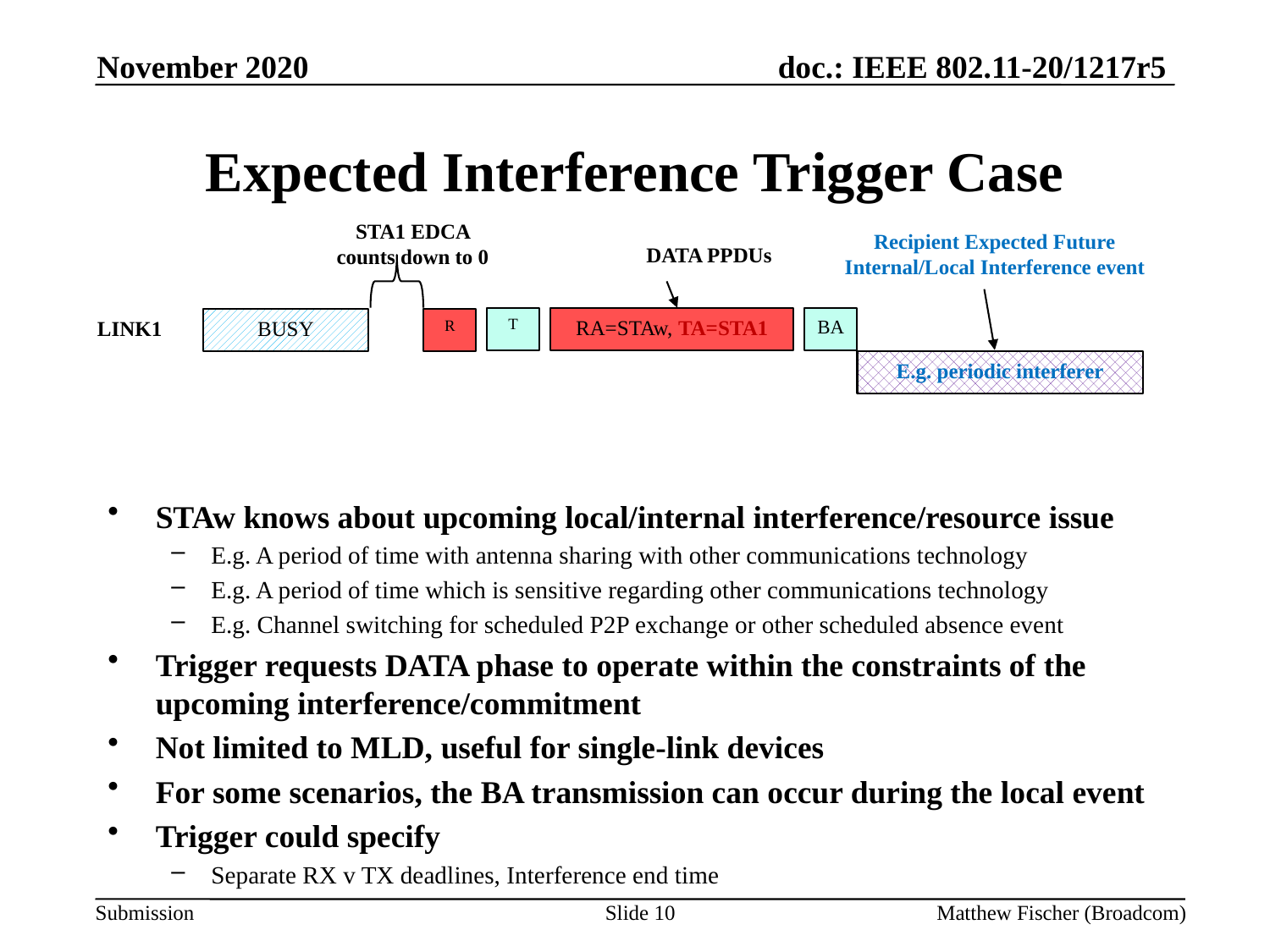

November 2020
# Expected Interference Trigger Case
STA1 EDCA counts down to 0
Recipient Expected Future Internal/Local Interference event
DATA PPDUs

T
RA=STAw, TA=STA1
BA
LINK1
BUSY
R
E.g. periodic interferer
STAw knows about upcoming local/internal interference/resource issue
E.g. A period of time with antenna sharing with other communications technology
E.g. A period of time which is sensitive regarding other communications technology
E.g. Channel switching for scheduled P2P exchange or other scheduled absence event
Trigger requests DATA phase to operate within the constraints of the upcoming interference/commitment
Not limited to MLD, useful for single-link devices
For some scenarios, the BA transmission can occur during the local event
Trigger could specify
Separate RX v TX deadlines, Interference end time
Slide 10
Matthew Fischer (Broadcom)